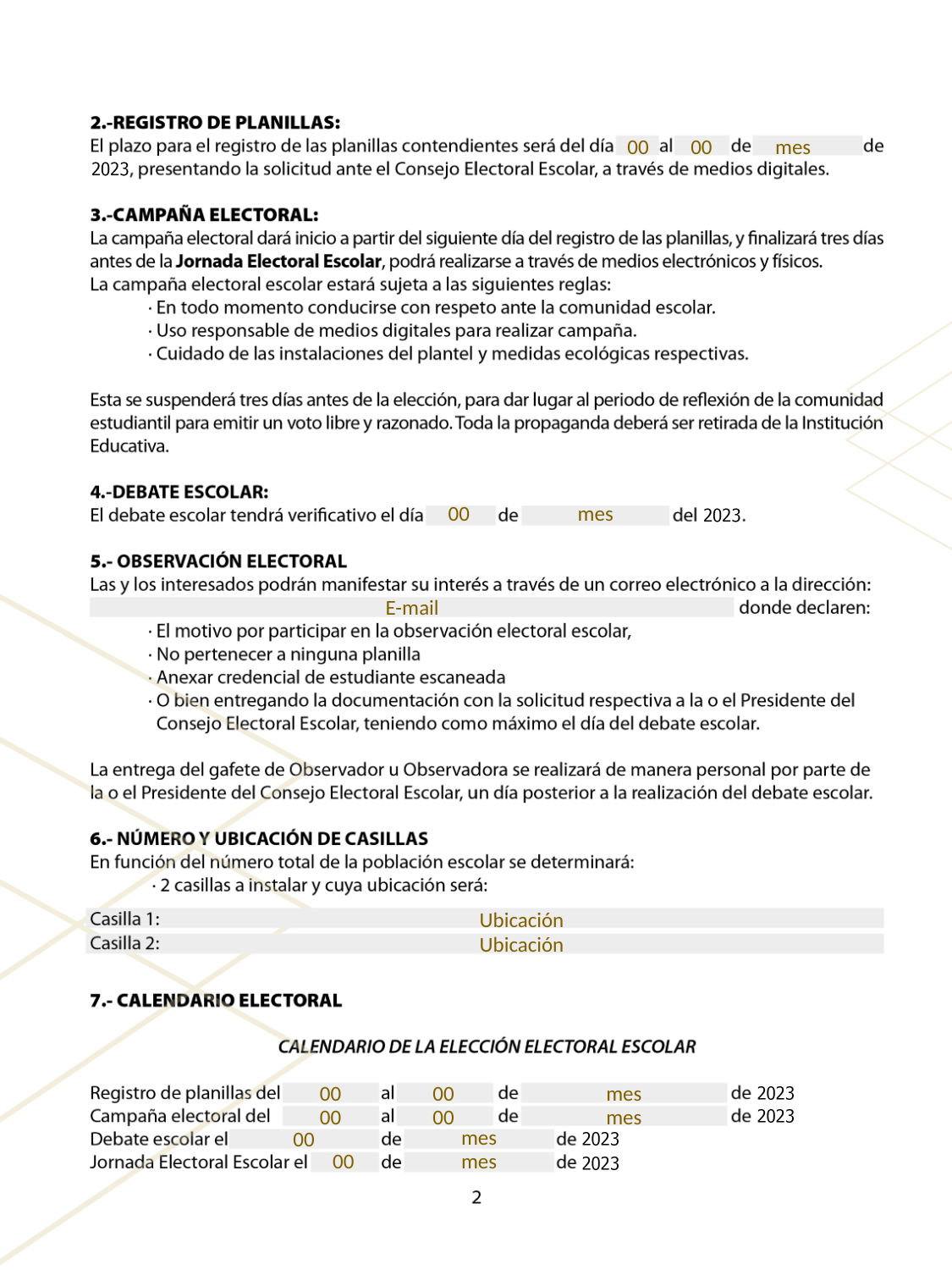

mes
00
00
00
mes
E-mail
Ubicación
Ubicación
00
00
mes
00
00
mes
mes
00
mes
00